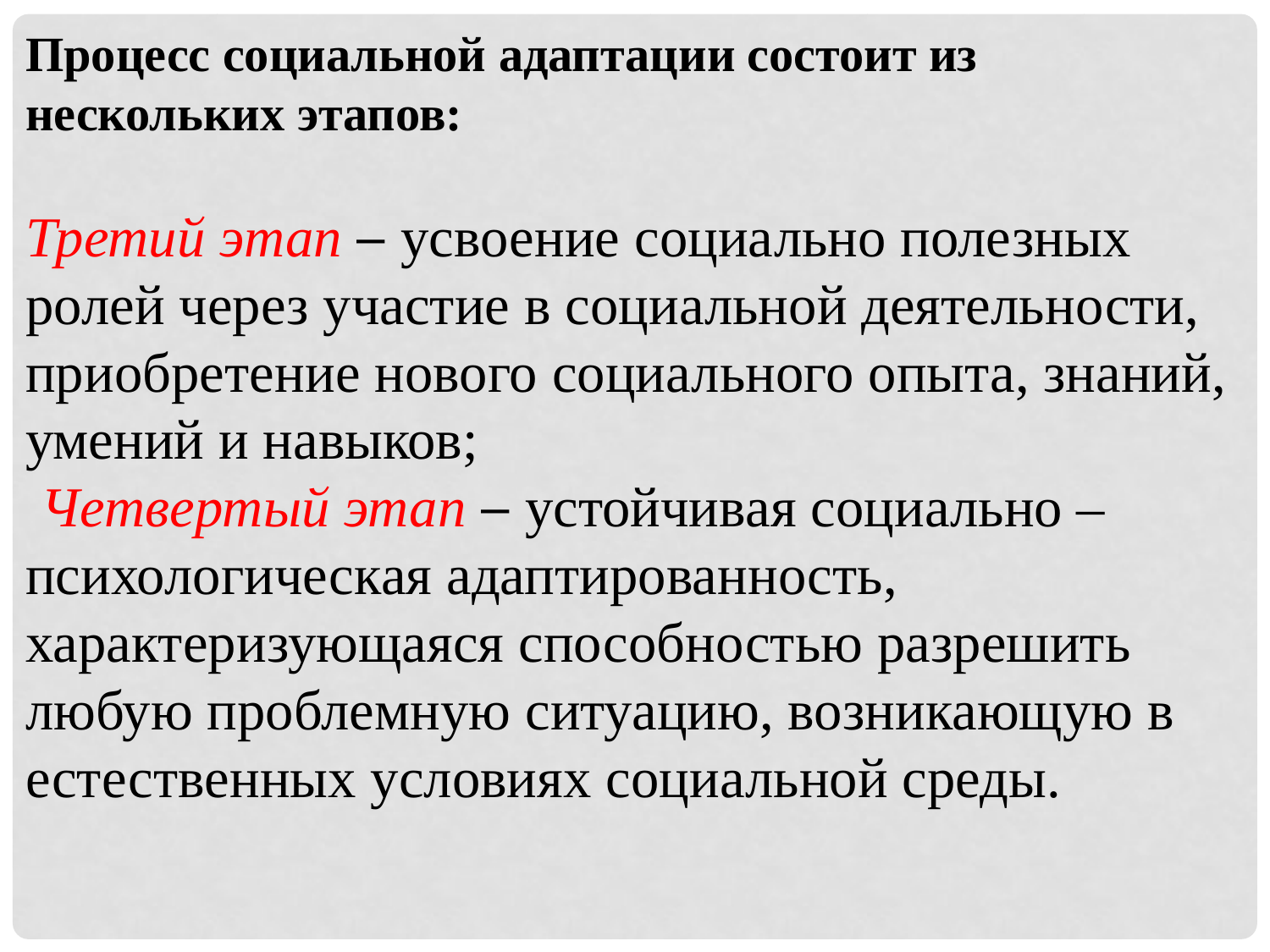

Процесс социальной адаптации состоит из нескольких этапов:

Третий этап – усвоение социально полезных ролей через участие в социальной деятельности, приобретение нового социального опыта, знаний, умений и навыков;
 Четвертый этап – устойчивая социально – психологическая адаптированность, характеризующаяся способностью разрешить любую проблемную ситуацию, возникающую в естественных условиях социальной среды.